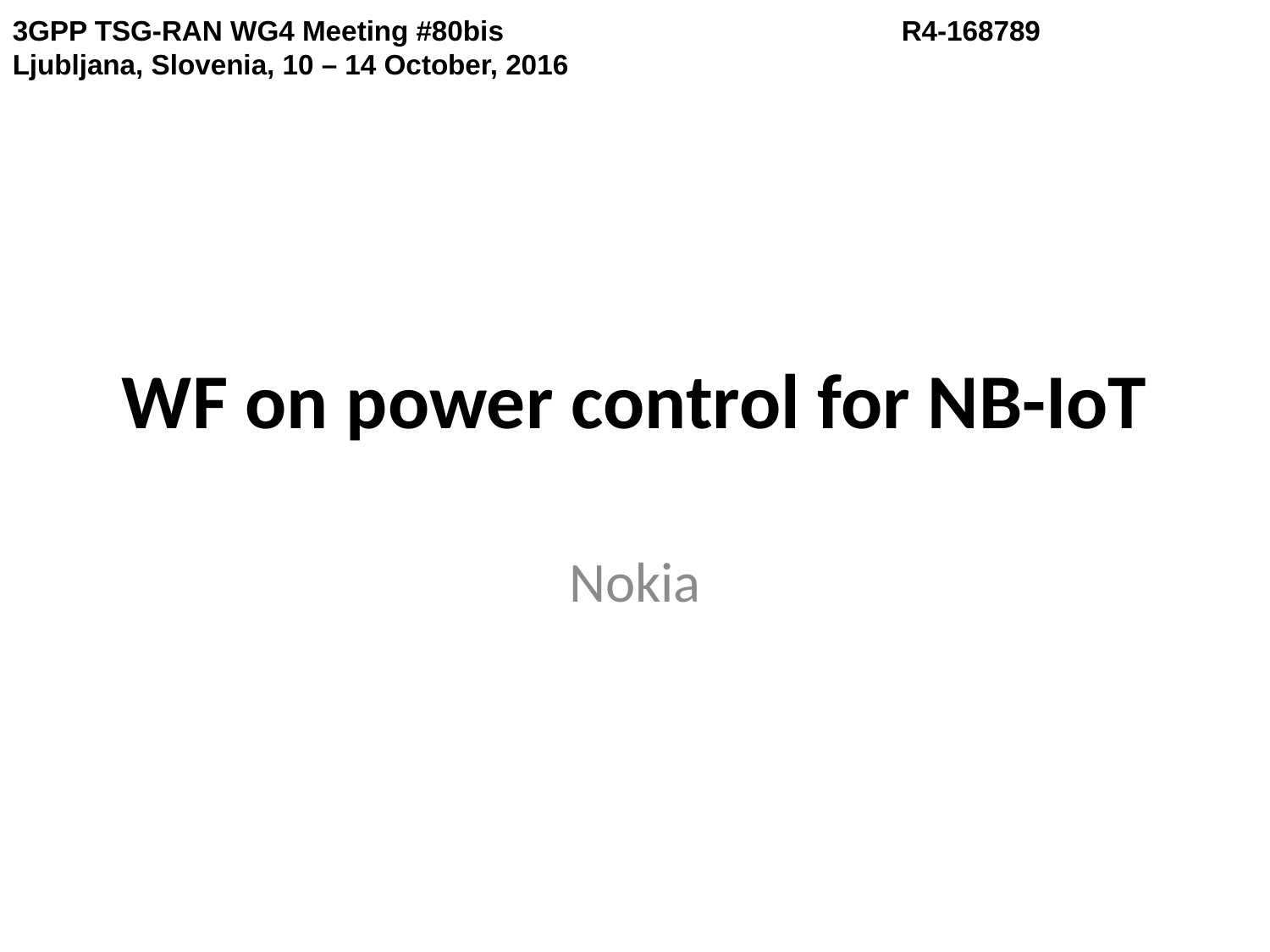

3GPP TSG-RAN WG4 Meeting #80bis 				R4-168789
Ljubljana, Slovenia, 10 – 14 October, 2016
# WF on power control for NB-IoT
Nokia